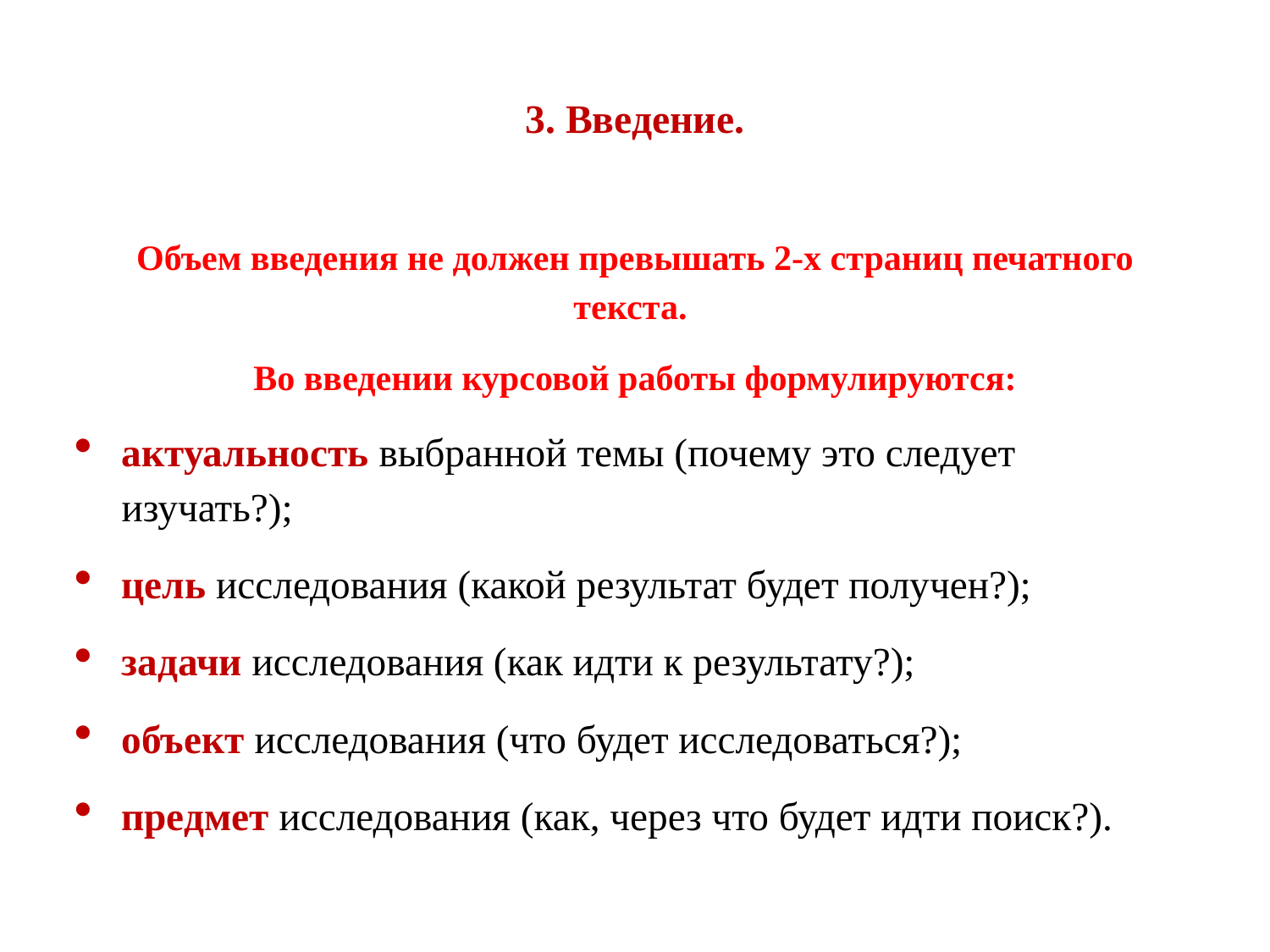

# 3. Введение.
Объем введения не должен превышать 2-х страниц печатного текста.
Во введении курсовой работы формулируются:
актуальность выбранной темы (почему это следует изучать?);
цель исследования (какой результат будет полу­чен?);
задачи исследования (как идти к результату?);
объект исследования (что будет исследоваться?);
предмет исследования (как, через что будет идти поиск?).